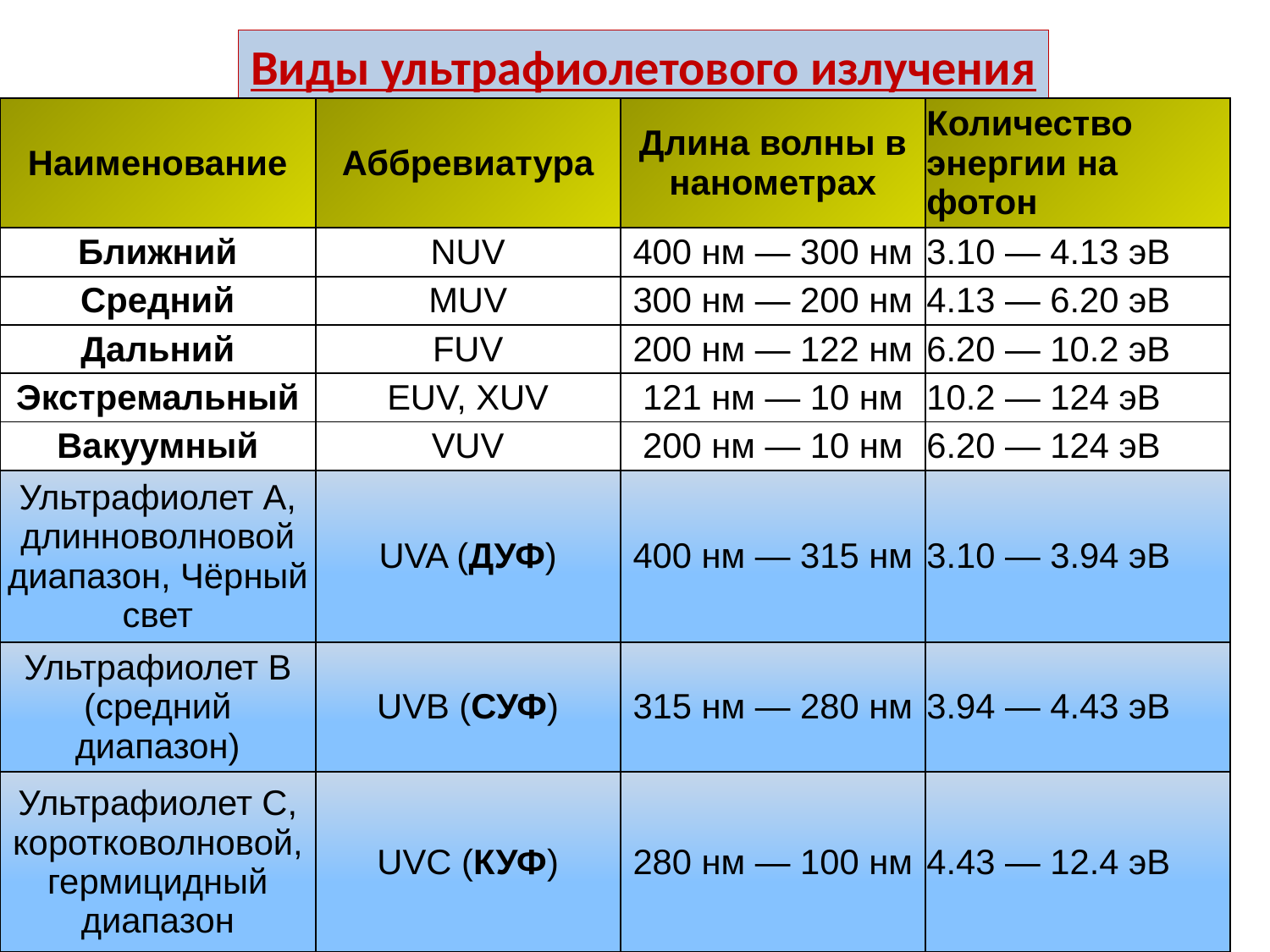

Виды ультрафиолетового излучения
| Наименование | Аббревиатура | Длина волны в нанометрах | Количество энергии на фотон |
| --- | --- | --- | --- |
| Ближний | NUV | 400 нм — 300 нм | 3.10 — 4.13 эВ |
| Средний | MUV | 300 нм — 200 нм | 4.13 — 6.20 эВ |
| Дальний | FUV | 200 нм — 122 нм | 6.20 — 10.2 эВ |
| Экстремальный | EUV, XUV | 121 нм — 10 нм | 10.2 — 124 эВ |
| Вакуумный | VUV | 200 нм — 10 нм | 6.20 — 124 эВ |
| Ультрафиолет А, длинноволновой диапазон, Чёрный свет | UVA (ДУФ) | 400 нм — 315 нм | 3.10 — 3.94 эВ |
| Ультрафиолет B (средний диапазон) | UVB (СУФ) | 315 нм — 280 нм | 3.94 — 4.43 эВ |
| Ультрафиолет С, коротковолновой, гермицидный диапазон | UVC (КУФ) | 280 нм — 100 нм | 4.43 — 12.4 эВ |